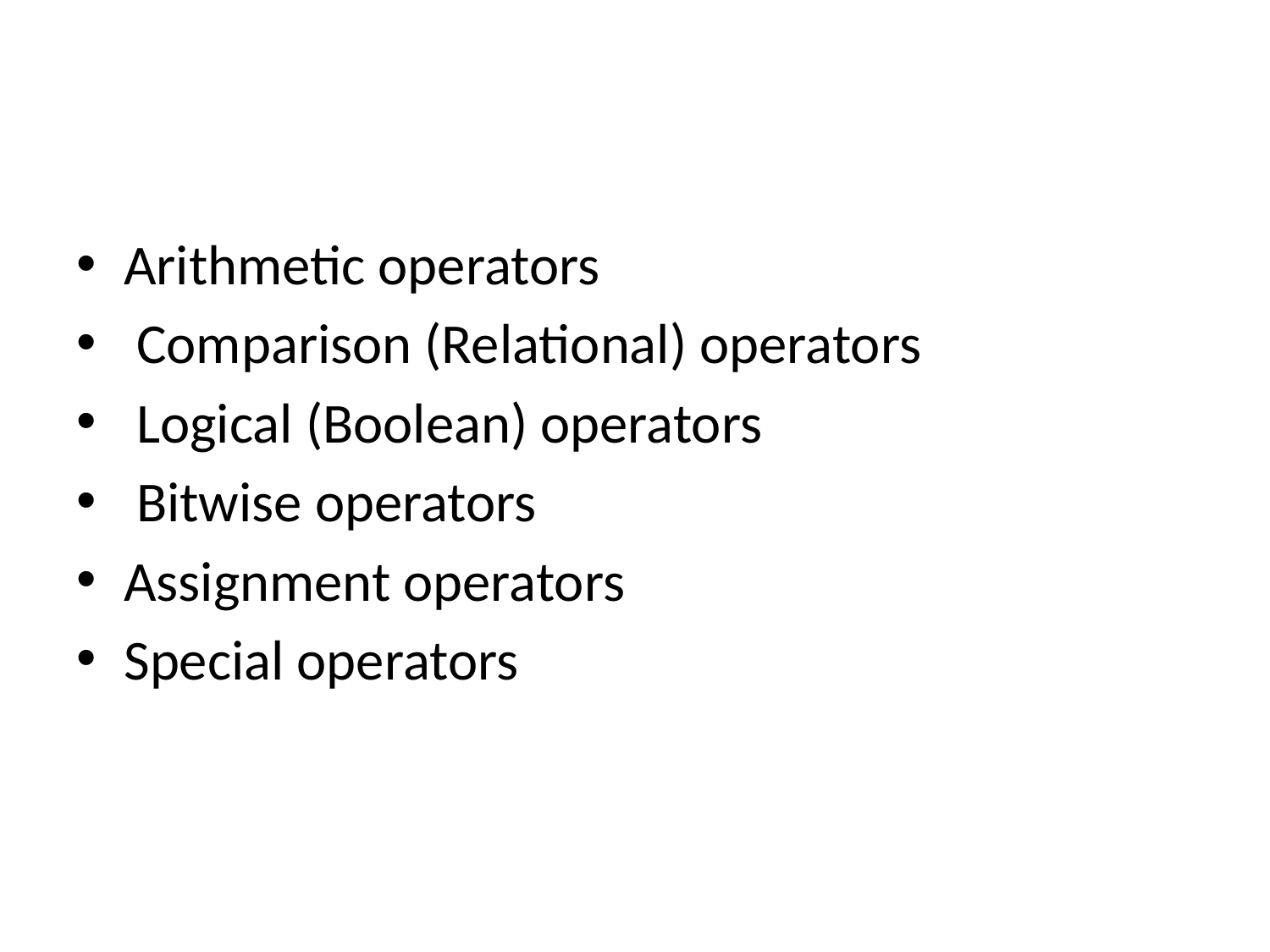

Arithmetic operators
 Comparison (Relational) operators
 Logical (Boolean) operators
 Bitwise operators
Assignment operators
Special operators